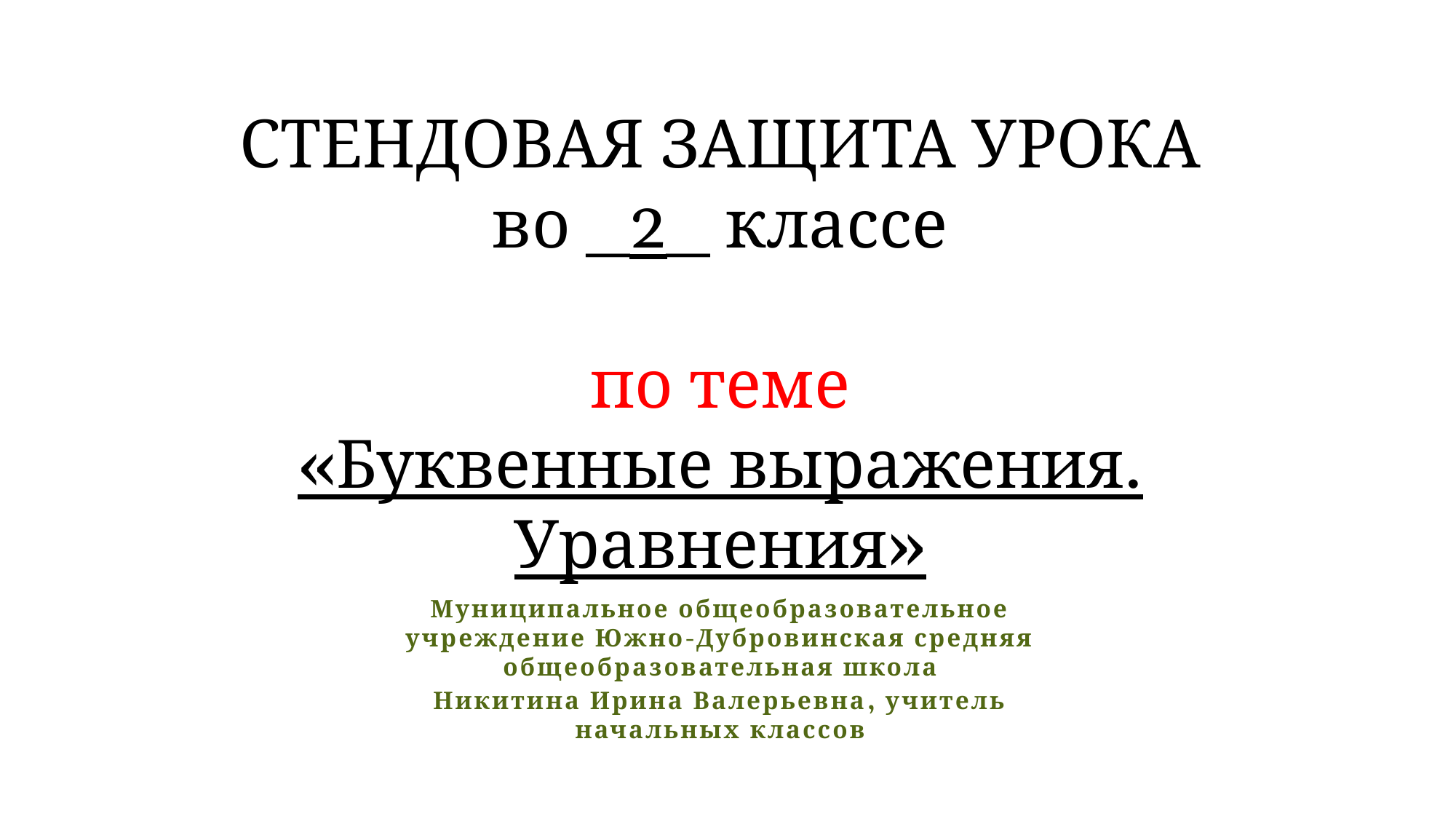

СТЕНДОВАЯ ЗАЩИТА УРОКА
во _2_ классе
по теме
«Буквенные выражения. Уравнения»
Муниципальное общеобразовательное учреждение Южно-Дубровинская средняя общеобразовательная школа
Никитина Ирина Валерьевна, учитель начальных классов